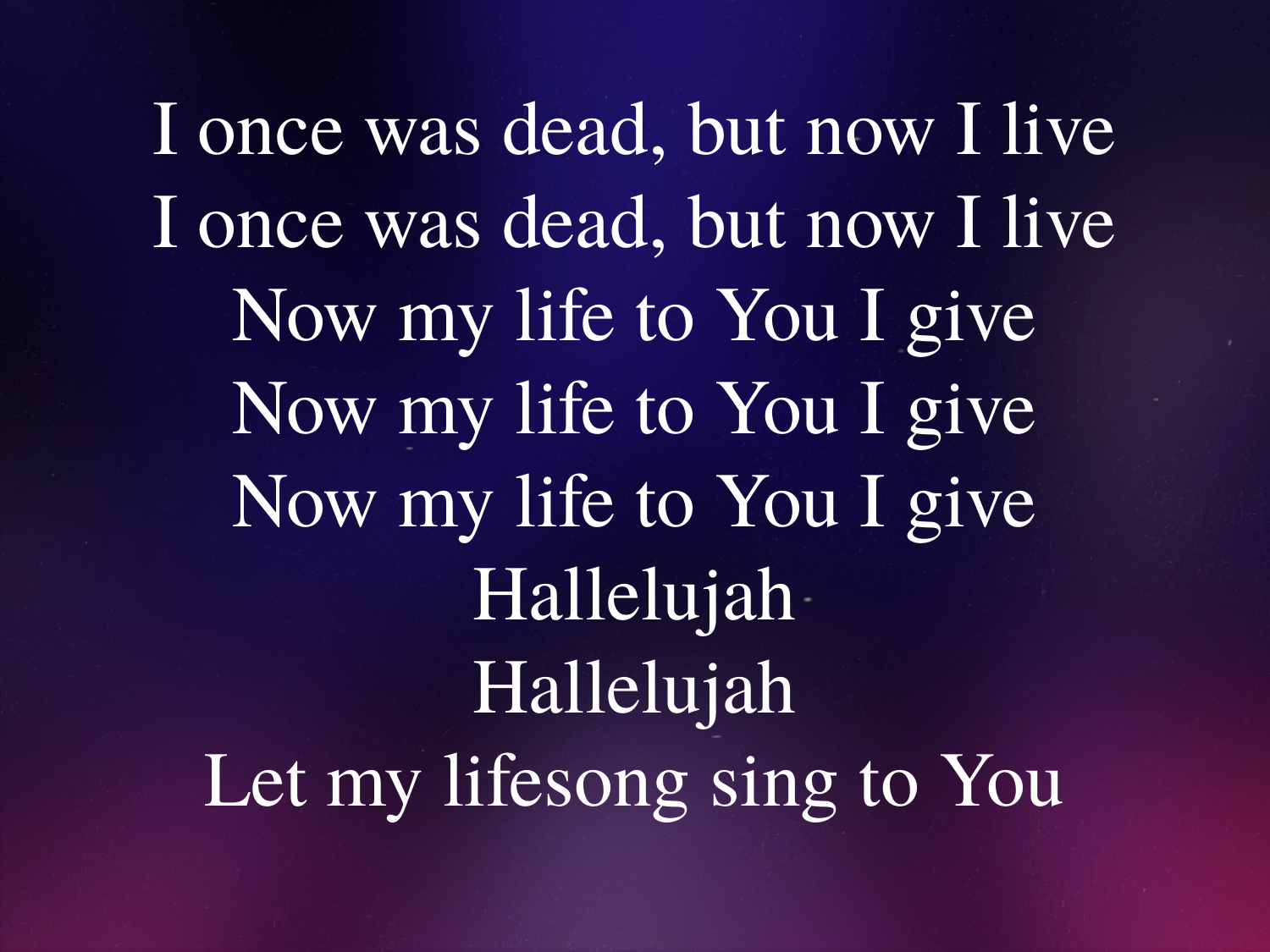

# I once was dead, but now I live I once was dead, but now I live Now my life to You I give Now my life to You I give Now my life to You I give Hallelujah Hallelujah Let my lifesong sing to You